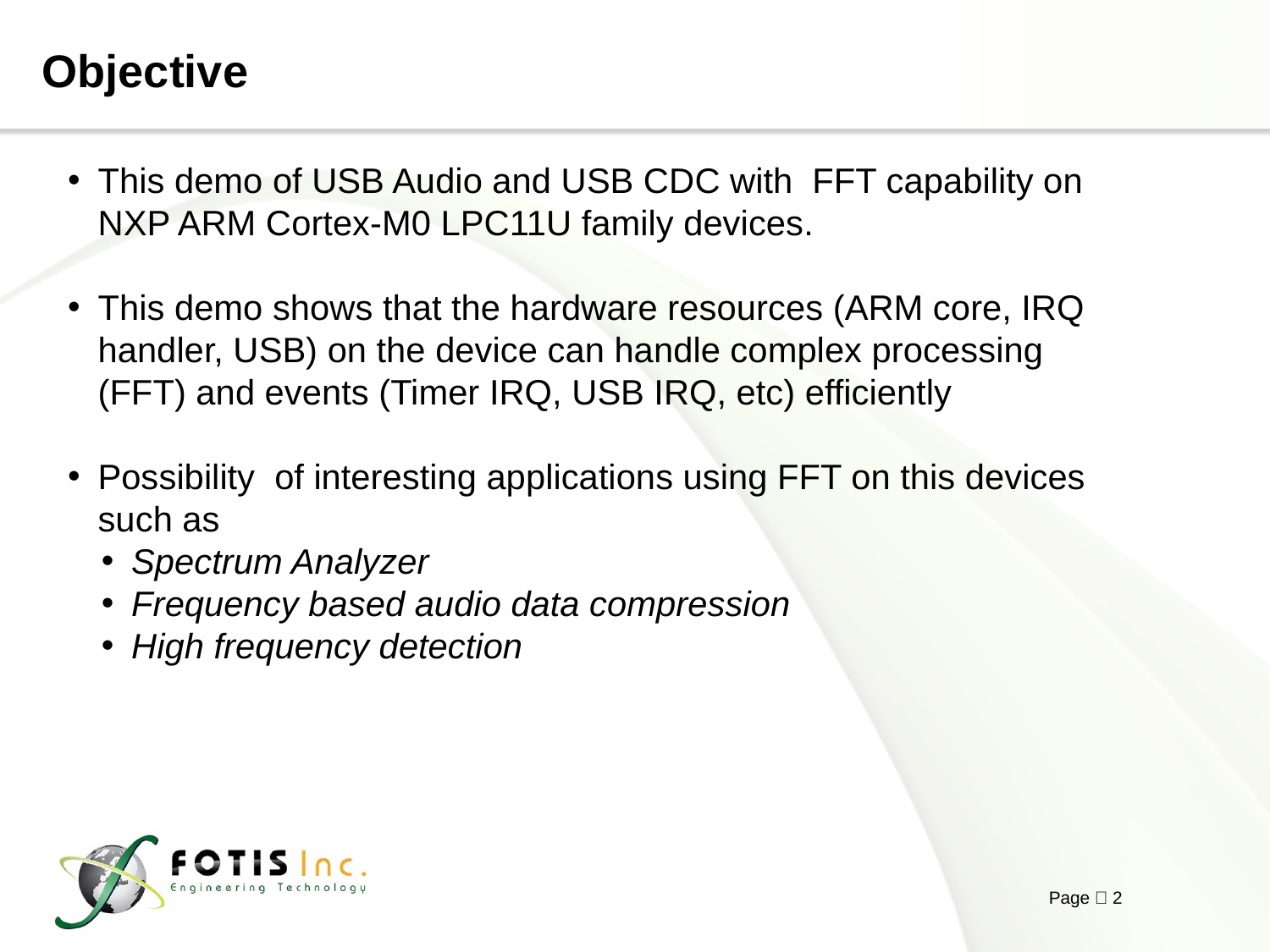

# Objective
This demo of USB Audio and USB CDC with  FFT capability on NXP ARM Cortex-M0 LPC11U family devices.

This demo shows that the hardware resources (ARM core, IRQ handler, USB) on the device can handle complex processing  (FFT) and events (Timer IRQ, USB IRQ, etc) efficiently

Possibility  of interesting applications using FFT on this devices such as
Spectrum Analyzer
Frequency based audio data compression
High frequency detection